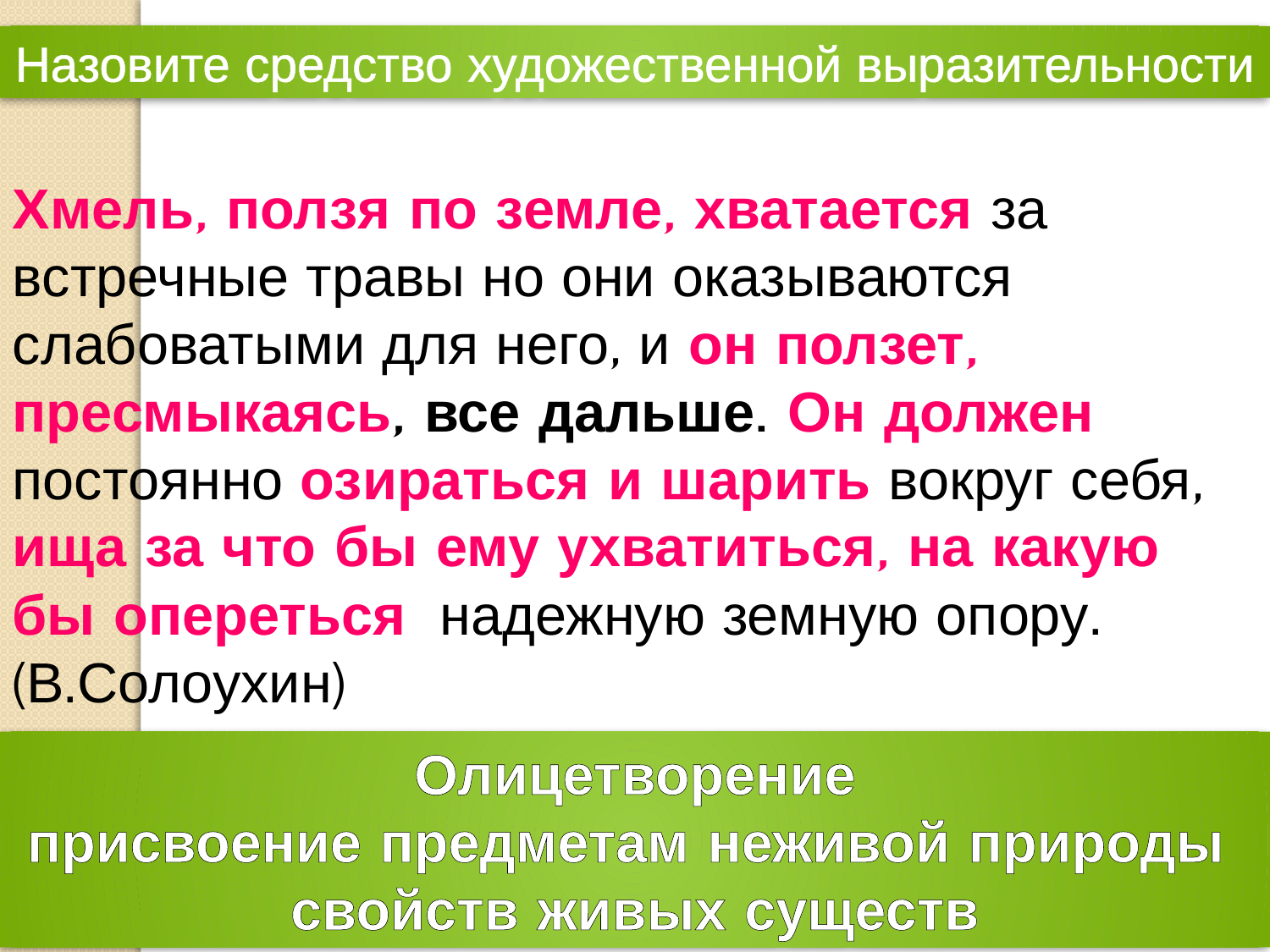

Назовите средство художественной выразительности
Хмель, ползя по земле, хватается за встречные травы но они оказываются слабоватыми для него, и он ползет, пресмыкаясь, все дальше. Он должен постоянно озираться и шарить вокруг себя, ища за что бы ему ухватиться, на какую бы опереться  надежную земную опору.
(В.Солоухин)
Олицетворение
присвоение предметам неживой природы
свойств живых существ